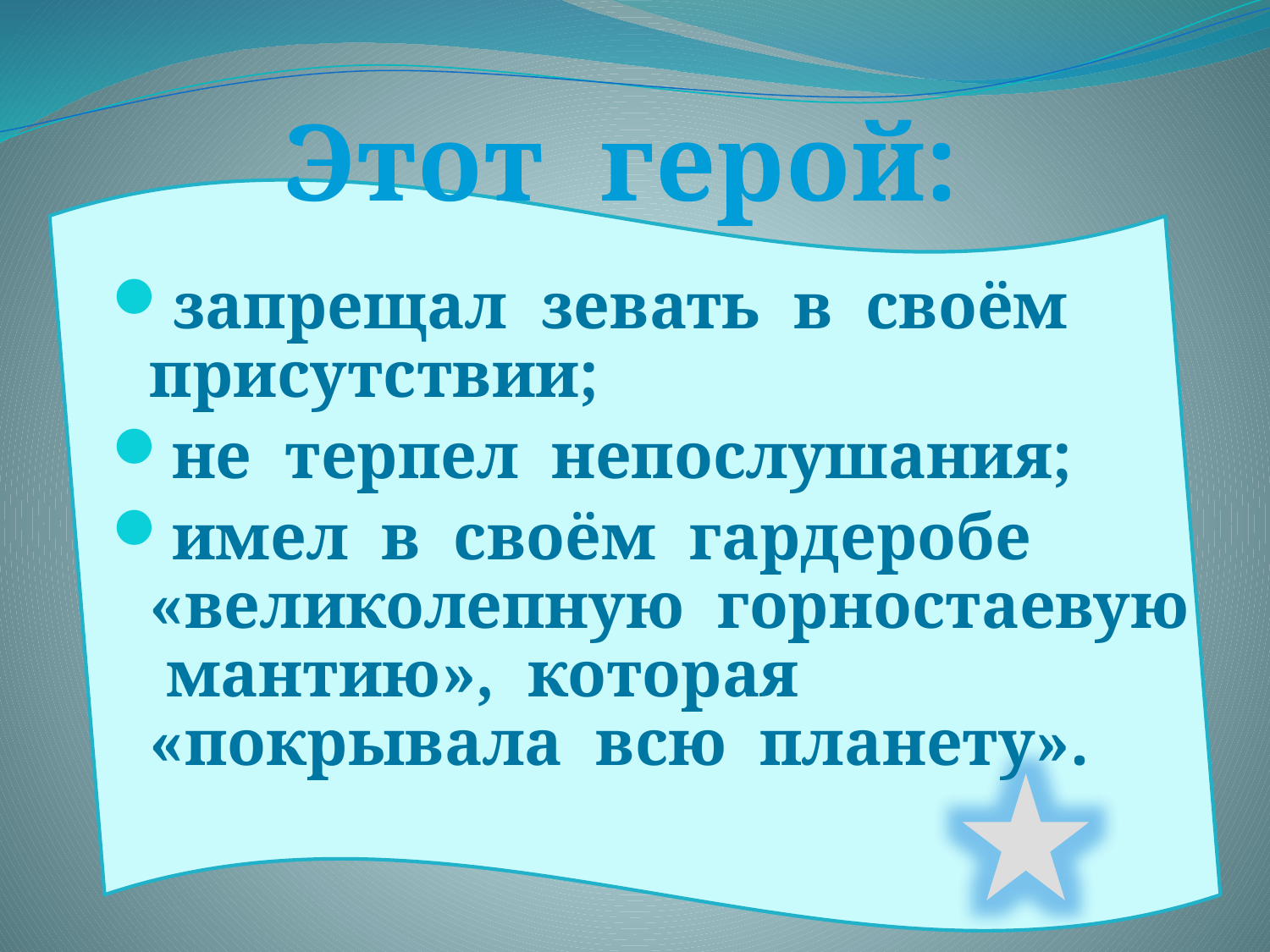

Этот  герой:

запрещал  зевать  в  своём  присутствии;
не  терпел  непослушания;
имел  в  своём  гардеробе  «великолепную  горностаевую  мантию»,  которая  «покрывала  всю  планету».